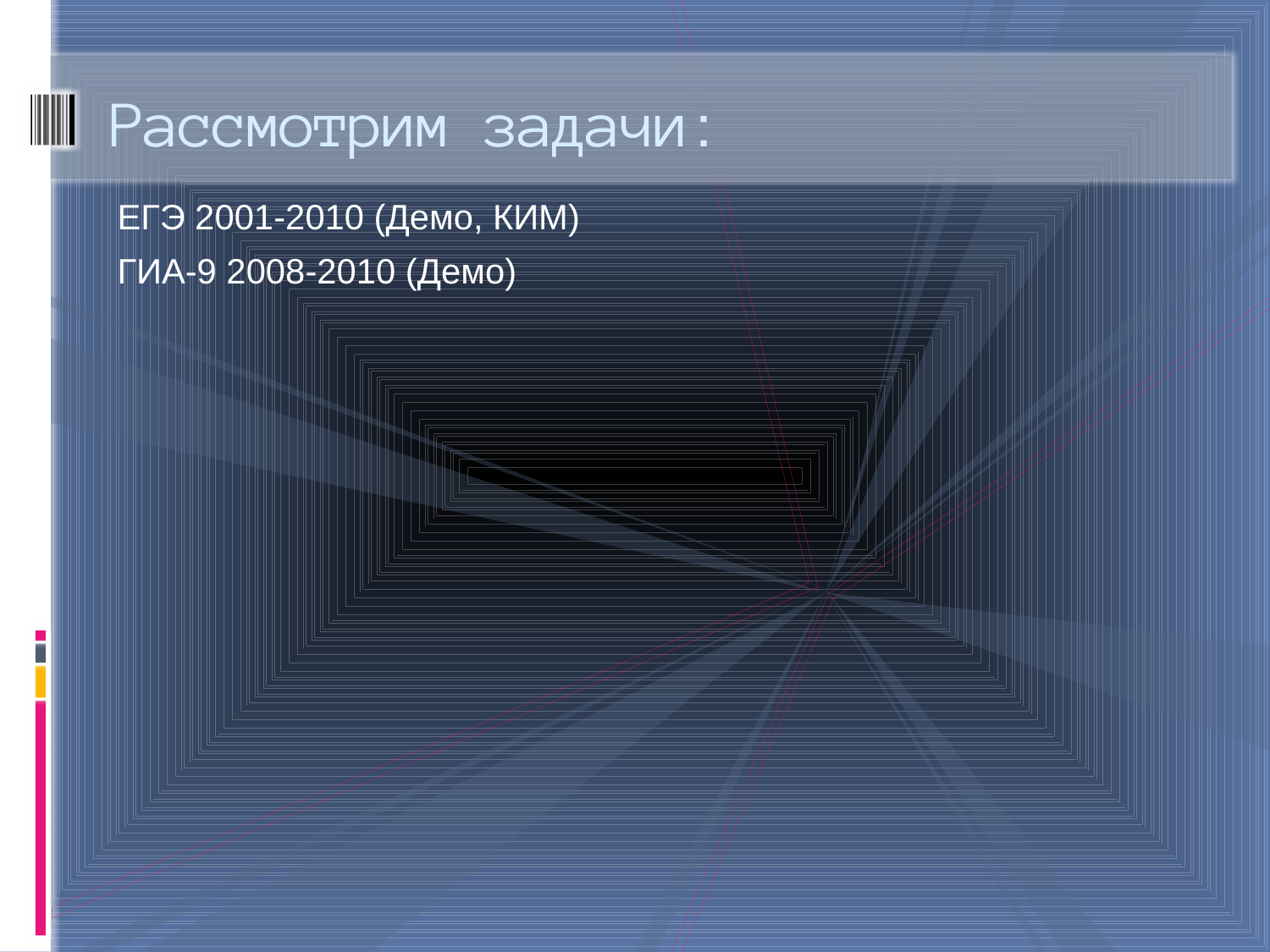

# Рассмотрим задачи:
ЕГЭ 2001-2010 (Демо, КИМ)
ГИА-9 2008-2010 (Демо)